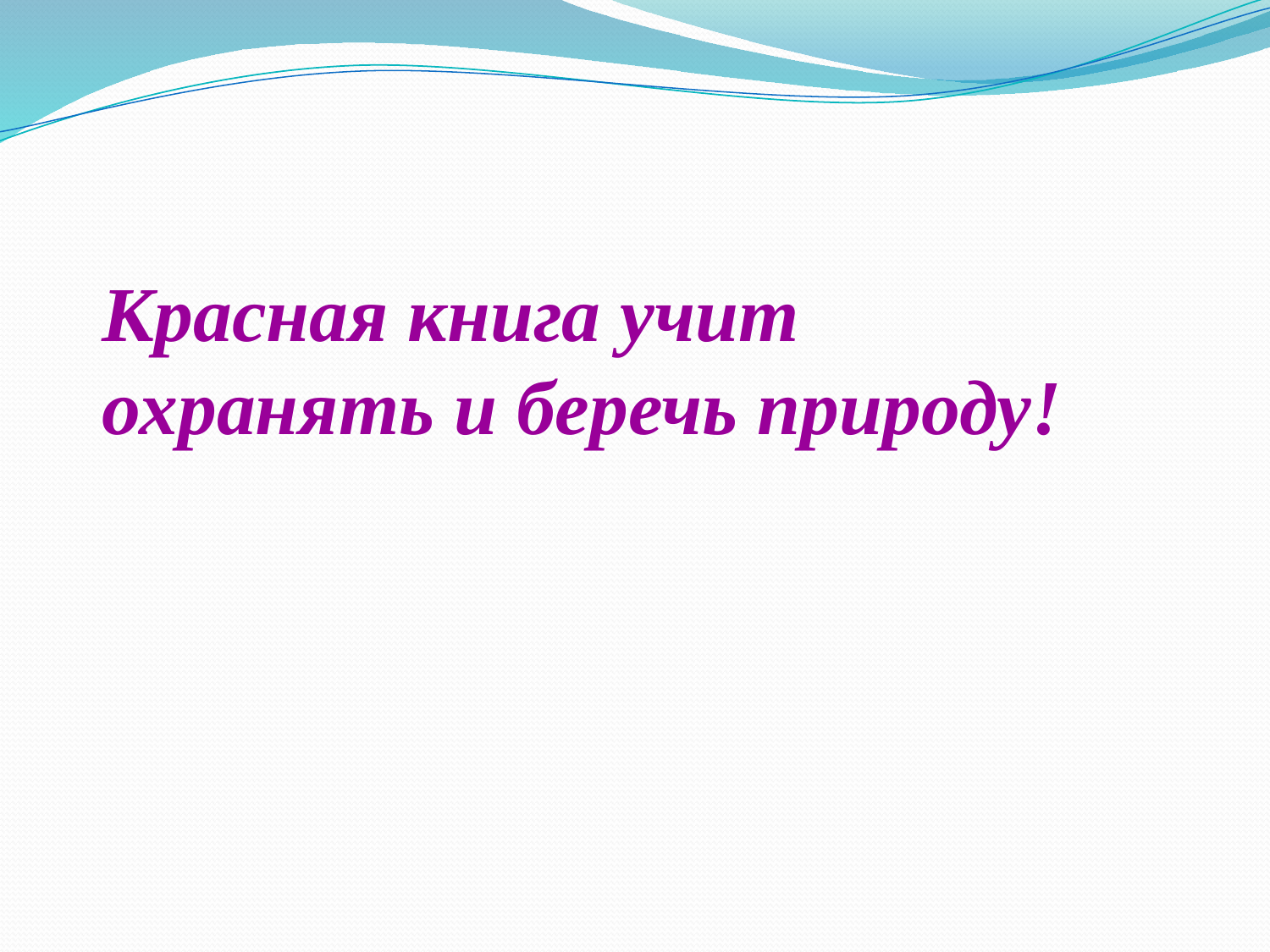

Красная книга учит охранять и беречь природу!